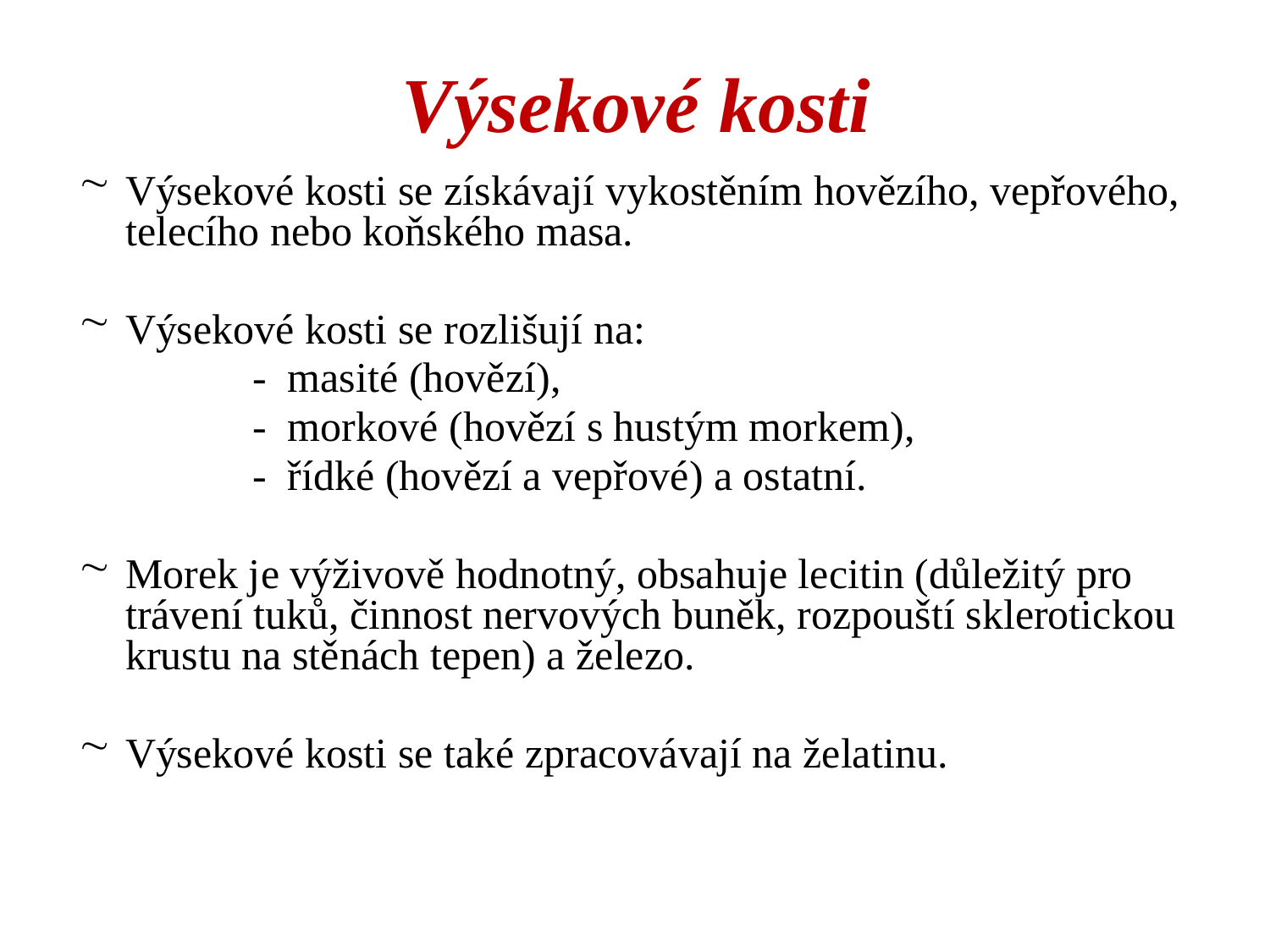

# Výsekové kosti
Výsekové kosti se získávají vykostěním hovězího, vepřového, telecího nebo koňského masa.

Výsekové kosti se rozlišují na:
  		-  masité (hovězí),
   		-  morkové (hovězí s hustým morkem),
   		-  řídké (hovězí a vepřové) a ostatní.

Morek je výživově hodnotný, obsahuje lecitin (důležitý pro trávení tuků, činnost nervových buněk, rozpouští sklerotickou krustu na stěnách tepen) a železo.

Výsekové kosti se také zpracovávají na želatinu.